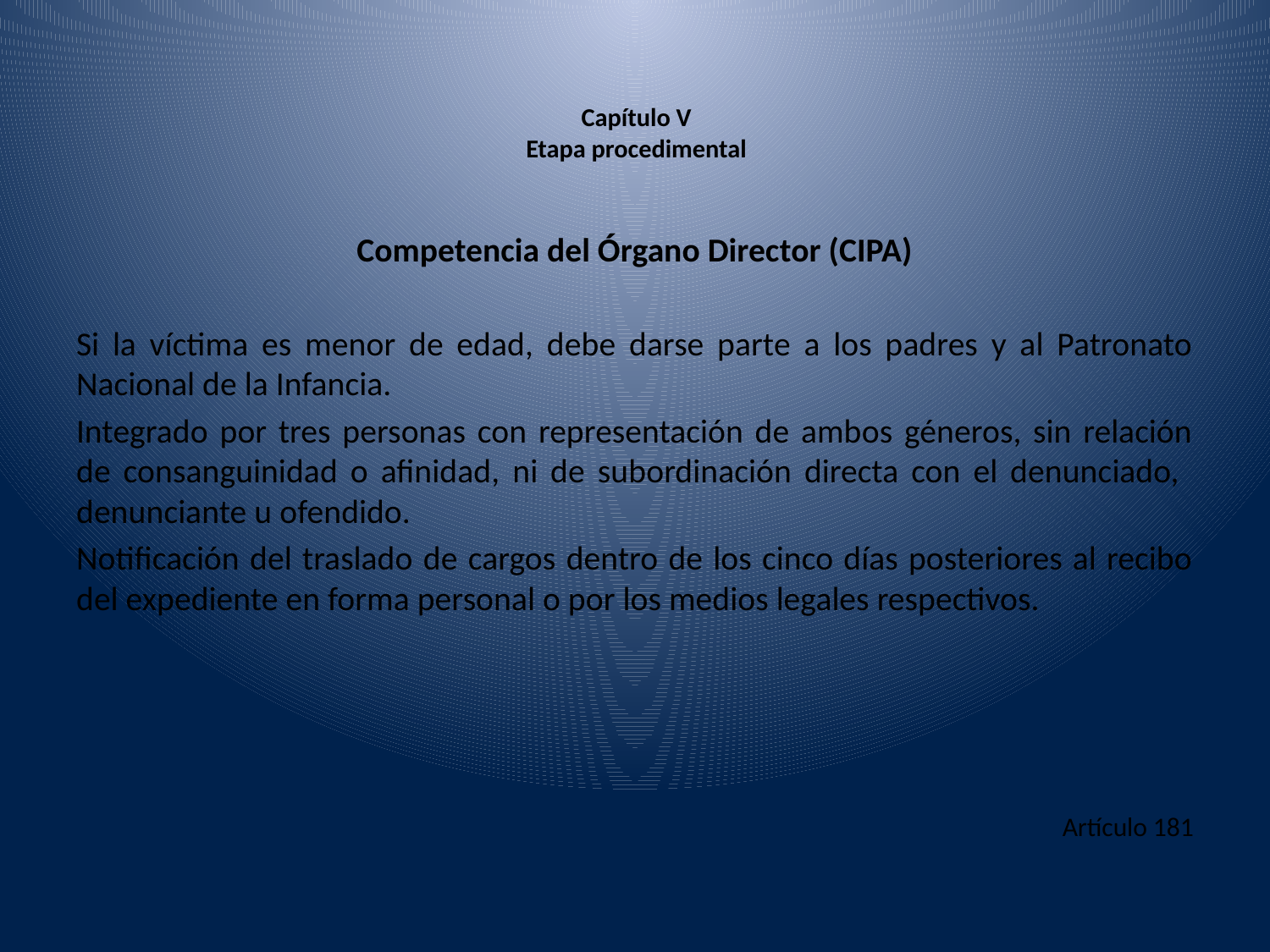

# Capítulo V Etapa procedimental
Competencia del Órgano Director (CIPA)

Si la víctima es menor de edad, debe darse parte a los padres y al Patronato Nacional de la Infancia.
Integrado por tres personas con representación de ambos géneros, sin relación de consanguinidad o afinidad, ni de subordinación directa con el denunciado,  denunciante u ofendido.
Notificación del traslado de cargos dentro de los cinco días posteriores al recibo del expediente en forma personal o por los medios legales respectivos.

Artículo 181